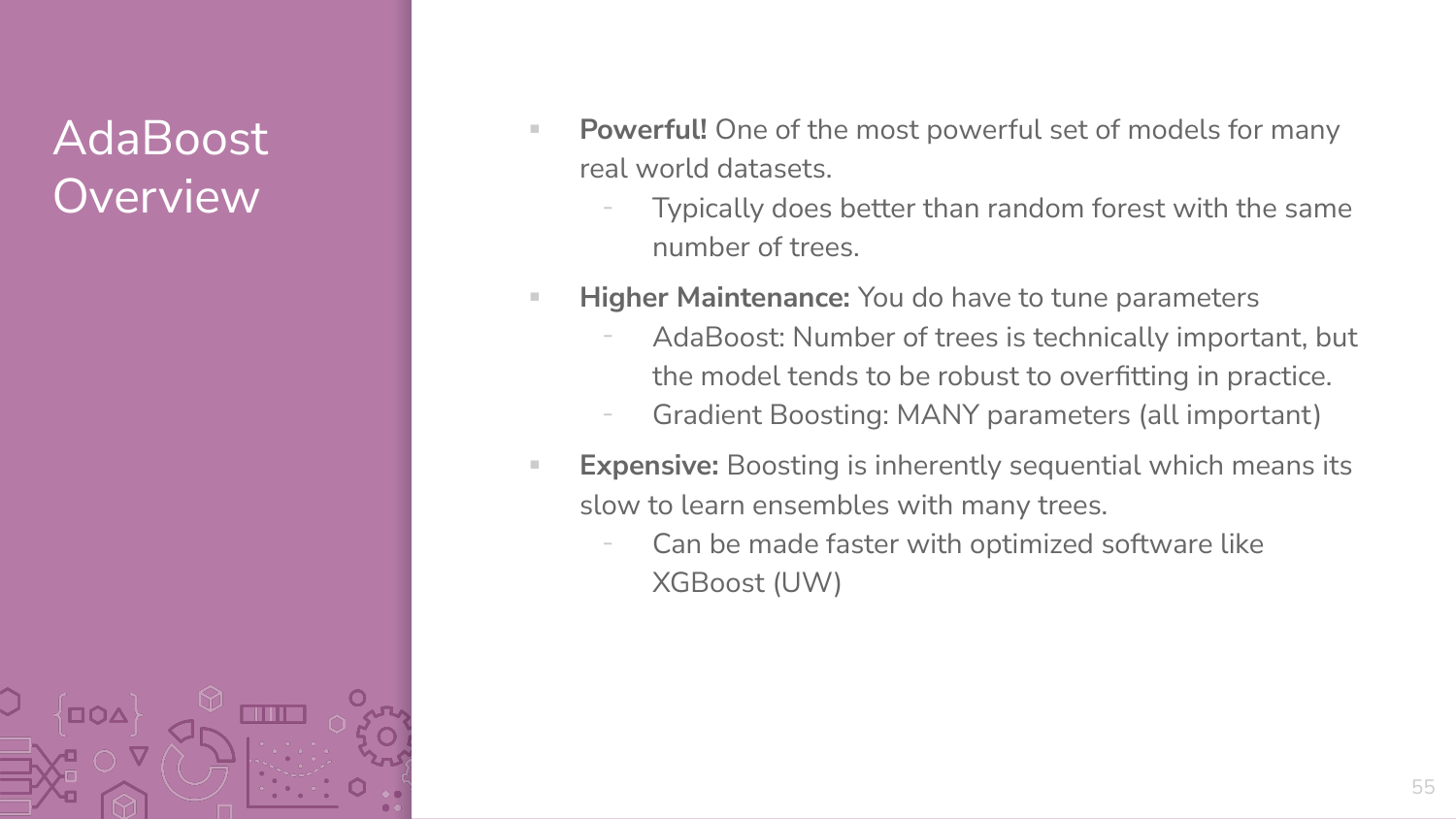

# AdaBoost Overview
Powerful! One of the most powerful set of models for many real world datasets.
Typically does better than random forest with the same number of trees.
Higher Maintenance: You do have to tune parameters
AdaBoost: Number of trees is technically important, but the model tends to be robust to overfitting in practice.
Gradient Boosting: MANY parameters (all important)
Expensive: Boosting is inherently sequential which means its slow to learn ensembles with many trees.
Can be made faster with optimized software like XGBoost (UW)
55